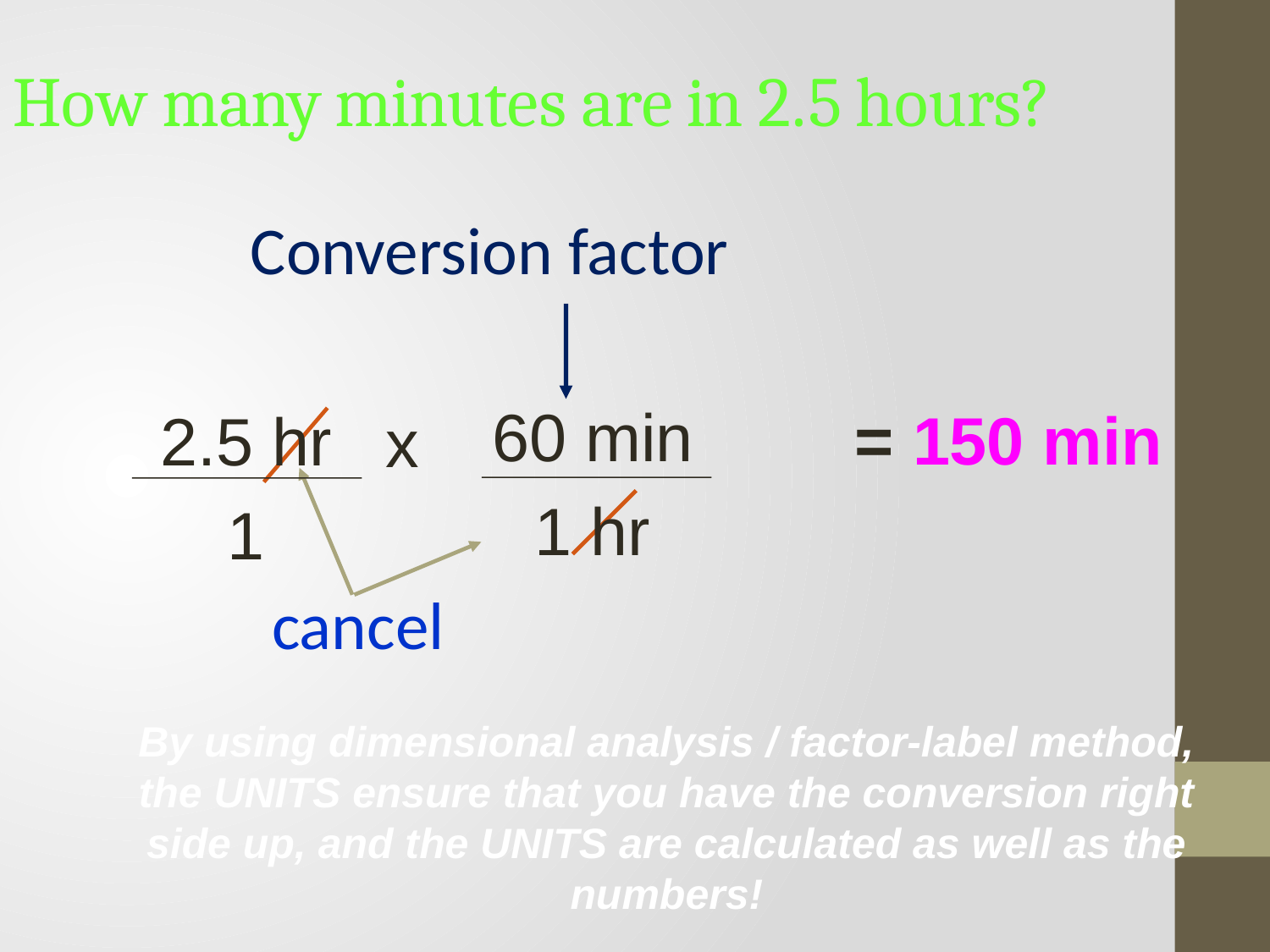

# How many minutes are in 2.5 hours?
         Conversion factor

		cancel

60 min
1 hr

 	= 150 min

 	2.5 hr
       1

 	x

By using dimensional analysis / factor-label method, the UNITS ensure that you have the conversion right side up, and the UNITS are calculated as well as the numbers!